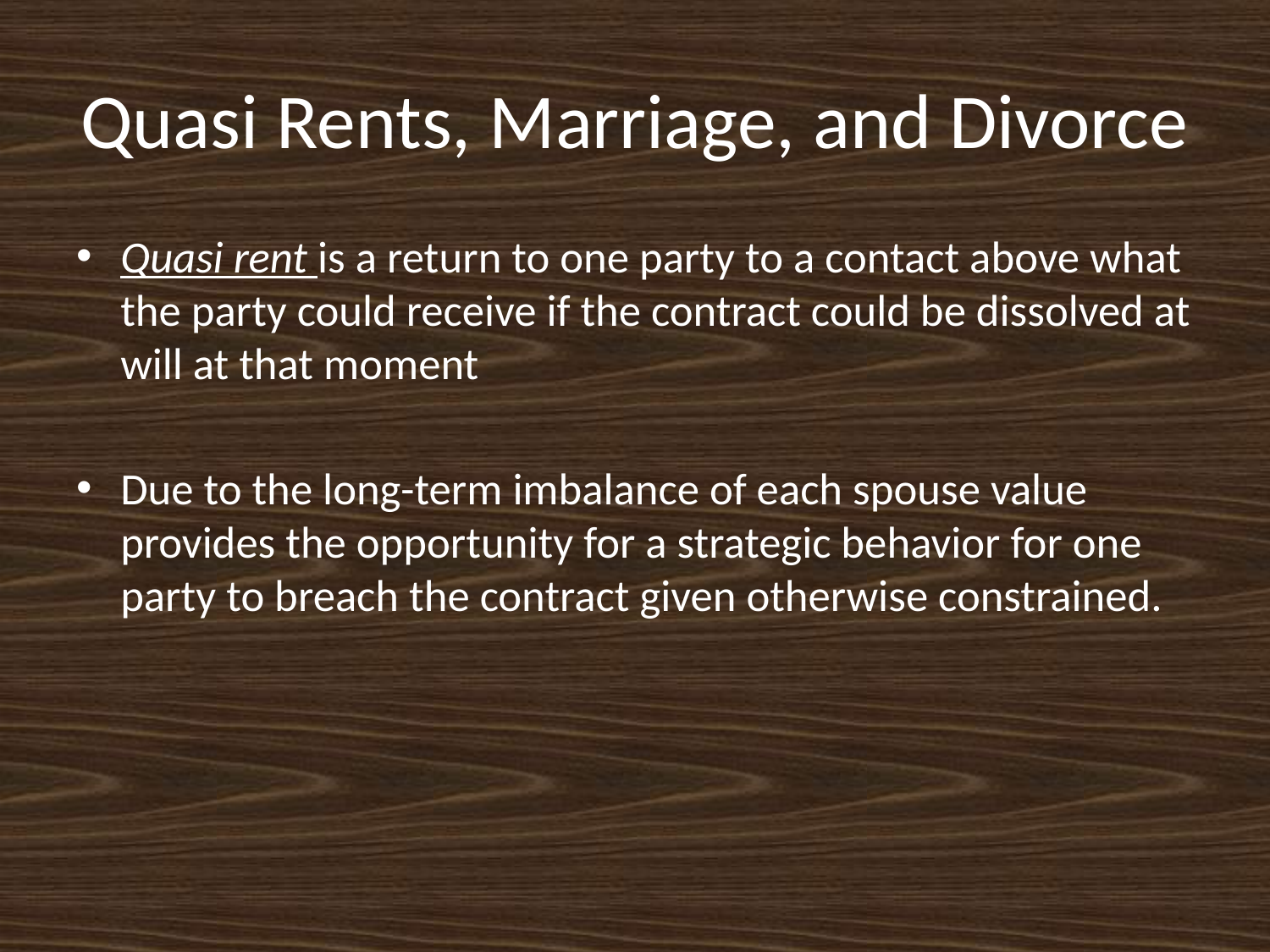

# Quasi Rents, Marriage, and Divorce
Quasi rent is a return to one party to a contact above what the party could receive if the contract could be dissolved at will at that moment

Due to the long-term imbalance of each spouse value provides the opportunity for a strategic behavior for one party to breach the contract given otherwise constrained.